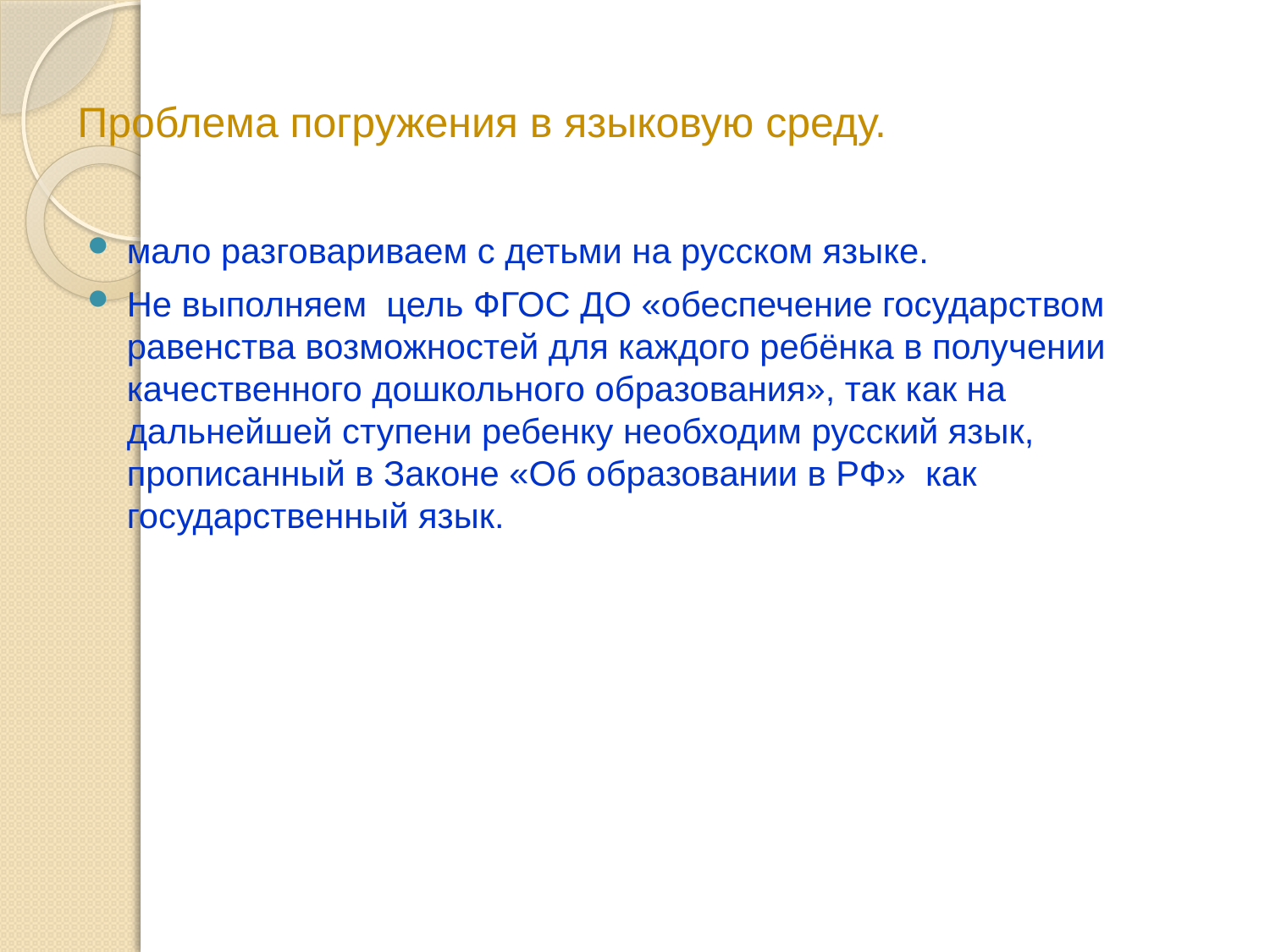

# Проблема погружения в языковую среду.
мало разговариваем с детьми на русском языке.
Не выполняем  цель ФГОС ДО «обеспечение государством равенства возможностей для каждого ребёнка в получении качественного дошкольного образования», так как на дальнейшей ступени ребенку необходим русский язык, прописанный в Законе «Об образовании в РФ»  как государственный язык.